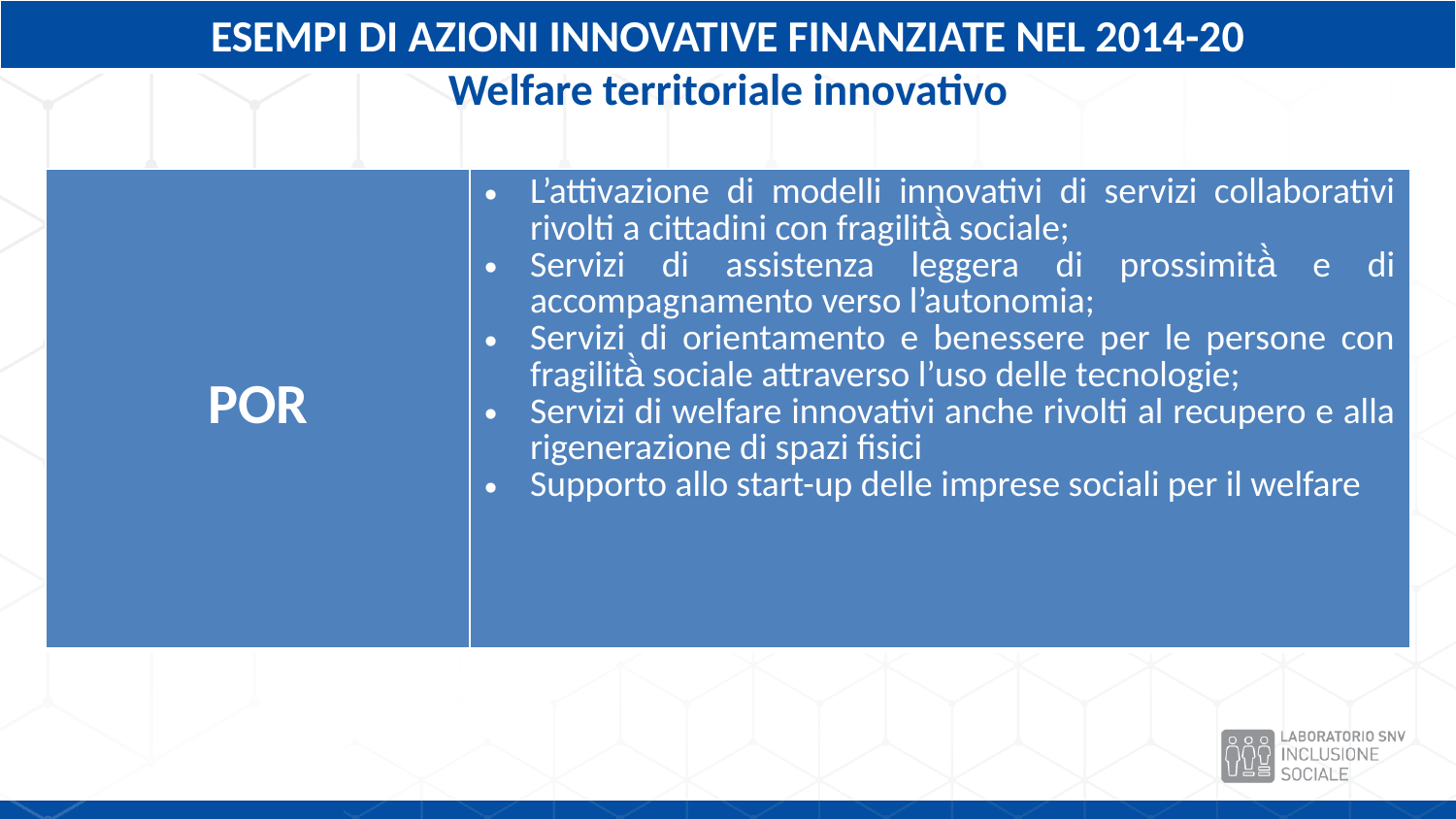

# ESEMPI DI AZIONI INNOVATIVE FINANZIATE NEL 2014-20 Welfare territoriale innovativo
| POR | L’attivazione di modelli innovativi di servizi collaborativi rivolti a cittadini con fragilità̀ sociale; Servizi di assistenza leggera di prossimità̀ e di accompagnamento verso l’autonomia; Servizi di orientamento e benessere per le persone con fragilità̀ sociale attraverso l’uso delle tecnologie; Servizi di welfare innovativi anche rivolti al recupero e alla rigenerazione di spazi fisici Supporto allo start-up delle imprese sociali per il welfare |
| --- | --- |